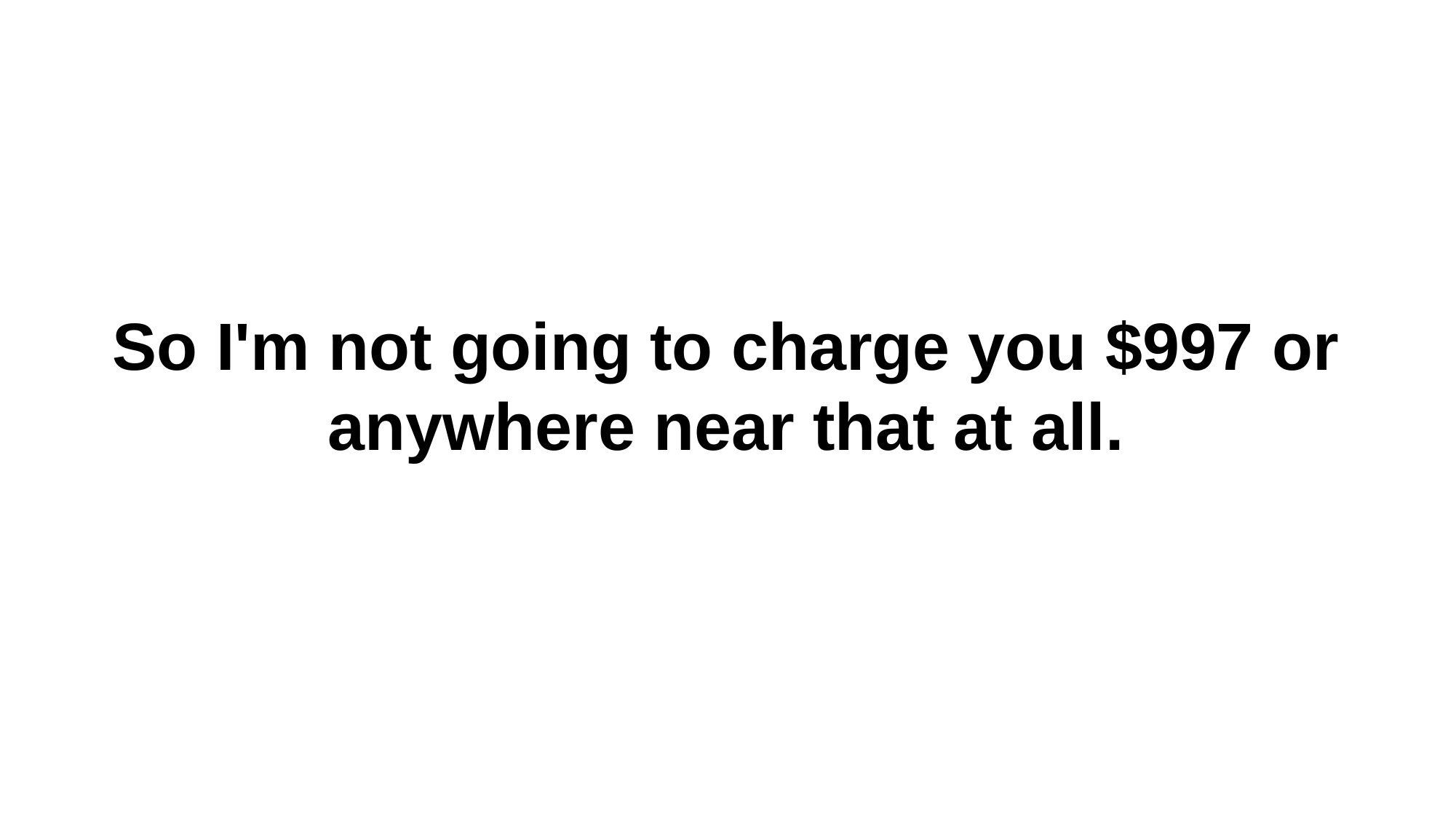

So I'm not going to charge you $997 or anywhere near that at all.